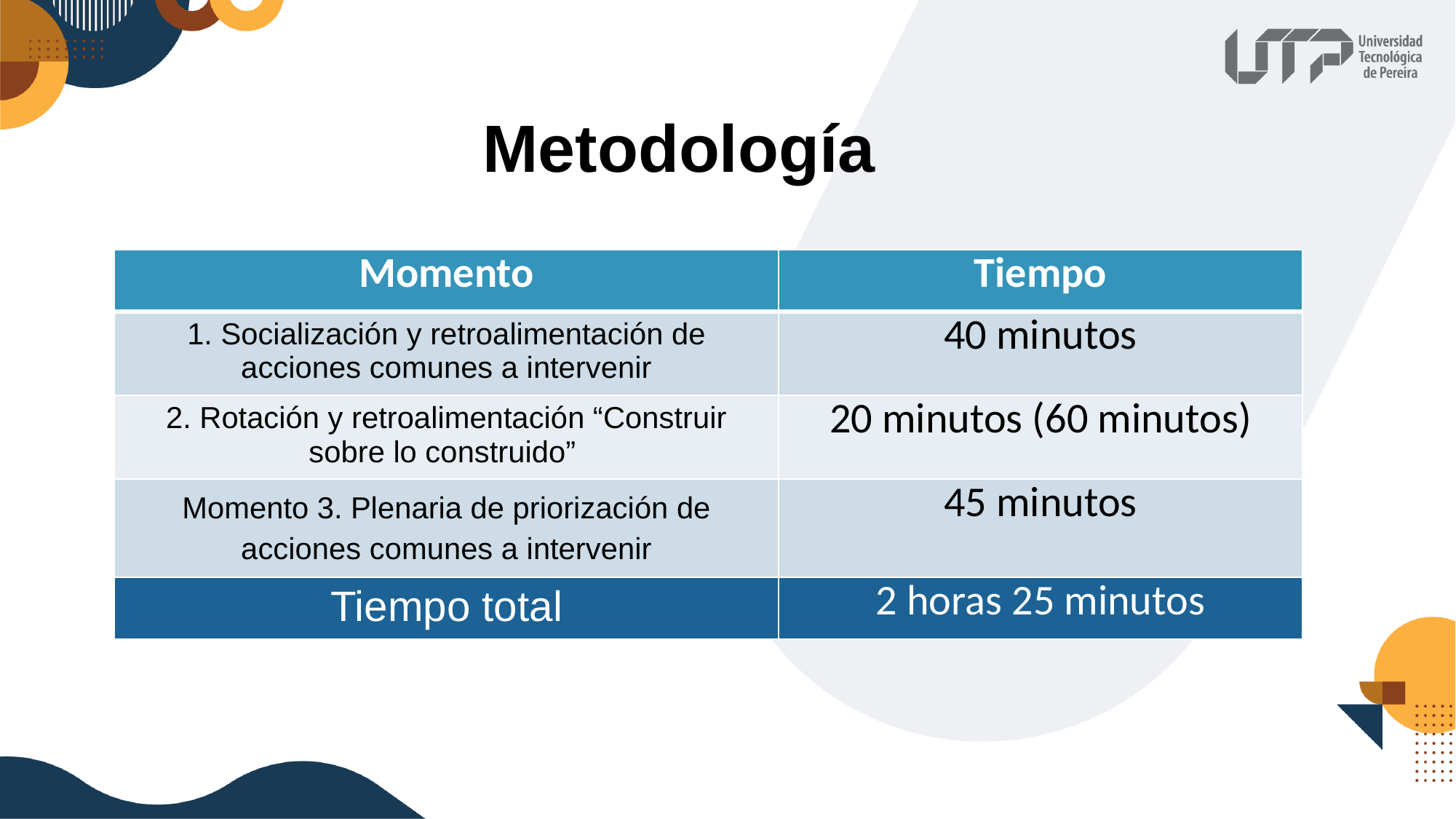

Metodología
| Momento | Tiempo |
| --- | --- |
| 1. Socialización y retroalimentación de acciones comunes a intervenir | 40 minutos |
| 2. Rotación y retroalimentación “Construir sobre lo construido” | 20 minutos (60 minutos) |
| Momento 3. Plenaria de priorización de acciones comunes a intervenir | 45 minutos |
| Tiempo total | 2 horas 25 minutos |